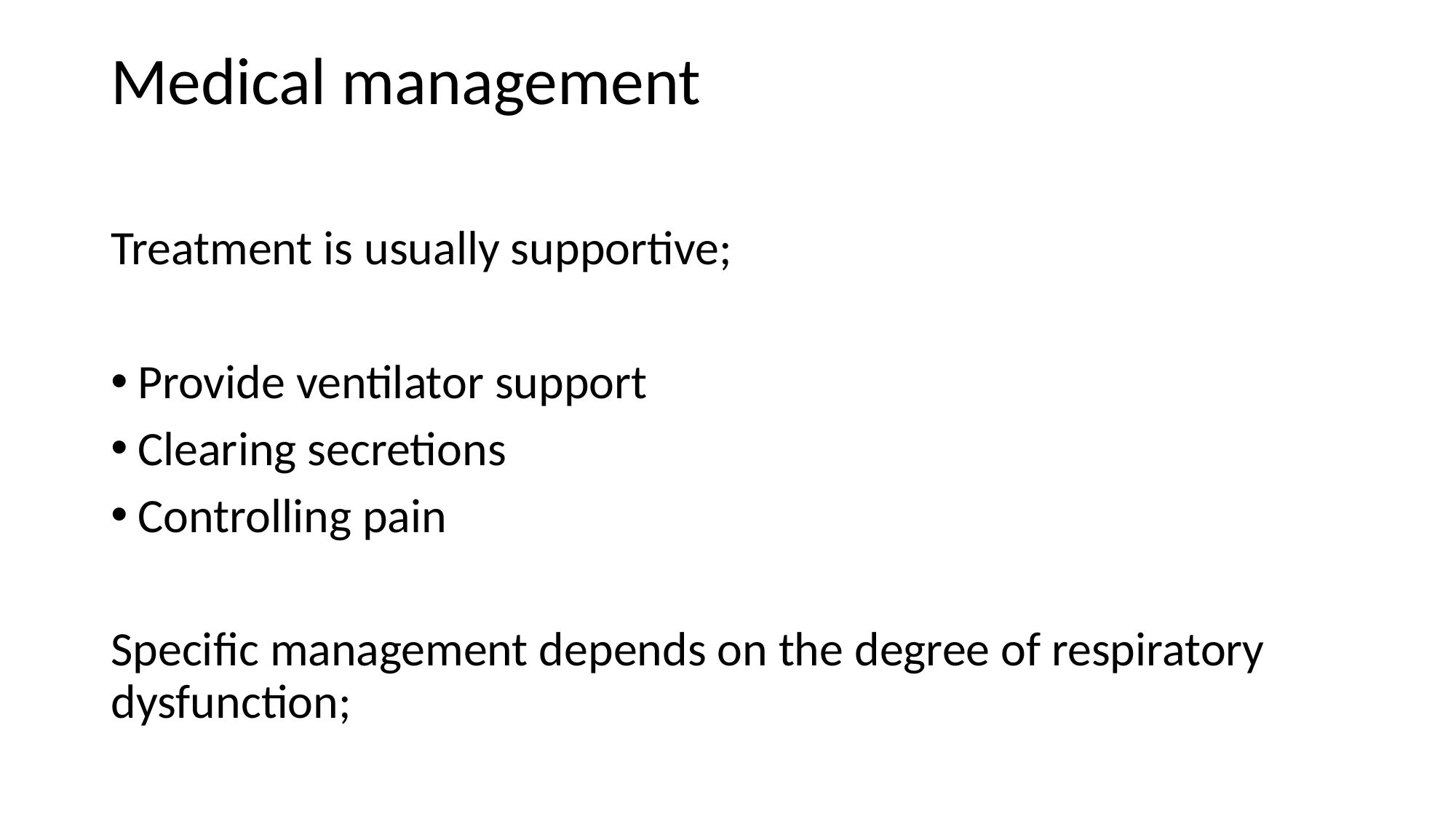

# Medical management
Treatment is usually supportive;

Provide ventilator support
Clearing secretions
Controlling pain

Specific management depends on the degree of respiratory dysfunction;